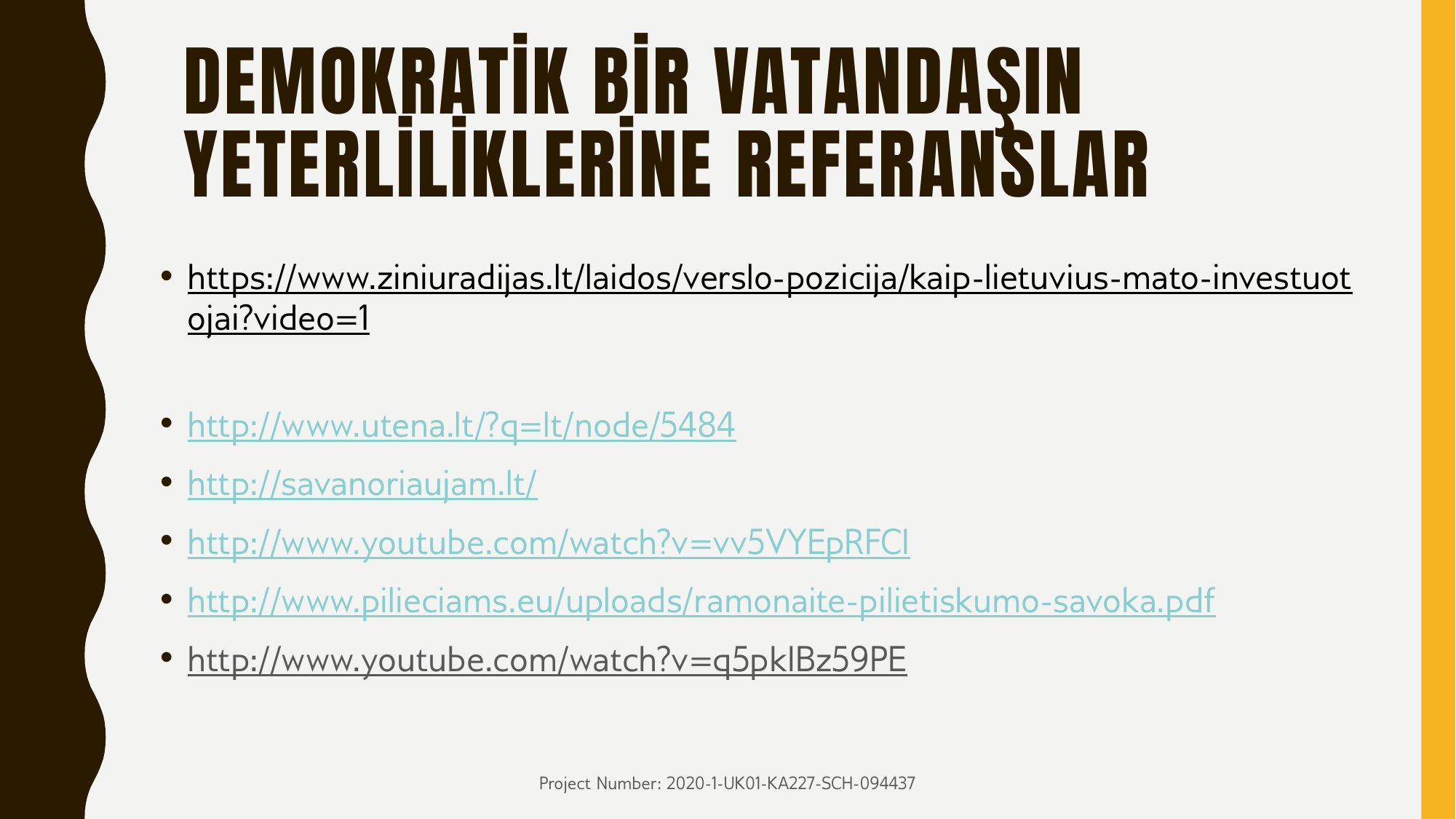

# DEMOKRATİK BİR VATANDAŞIN YETERLİLİKLERİNE REFERANSLAR
https://www.ziniuradijas.lt/laidos/verslo-pozicija/kaip-lietuvius-mato-investuotojai?video=1
http://www.utena.lt/?q=lt/node/5484
http://savanoriaujam.lt/
http://www.youtube.com/watch?v=vv5VYEpRFCI
http://www.pilieciams.eu/uploads/ramonaite-pilietiskumo-savoka.pdf
http://www.youtube.com/watch?v=q5pkIBz59PE
Project Number: 2020-1-UK01-KA227-SCH-094437